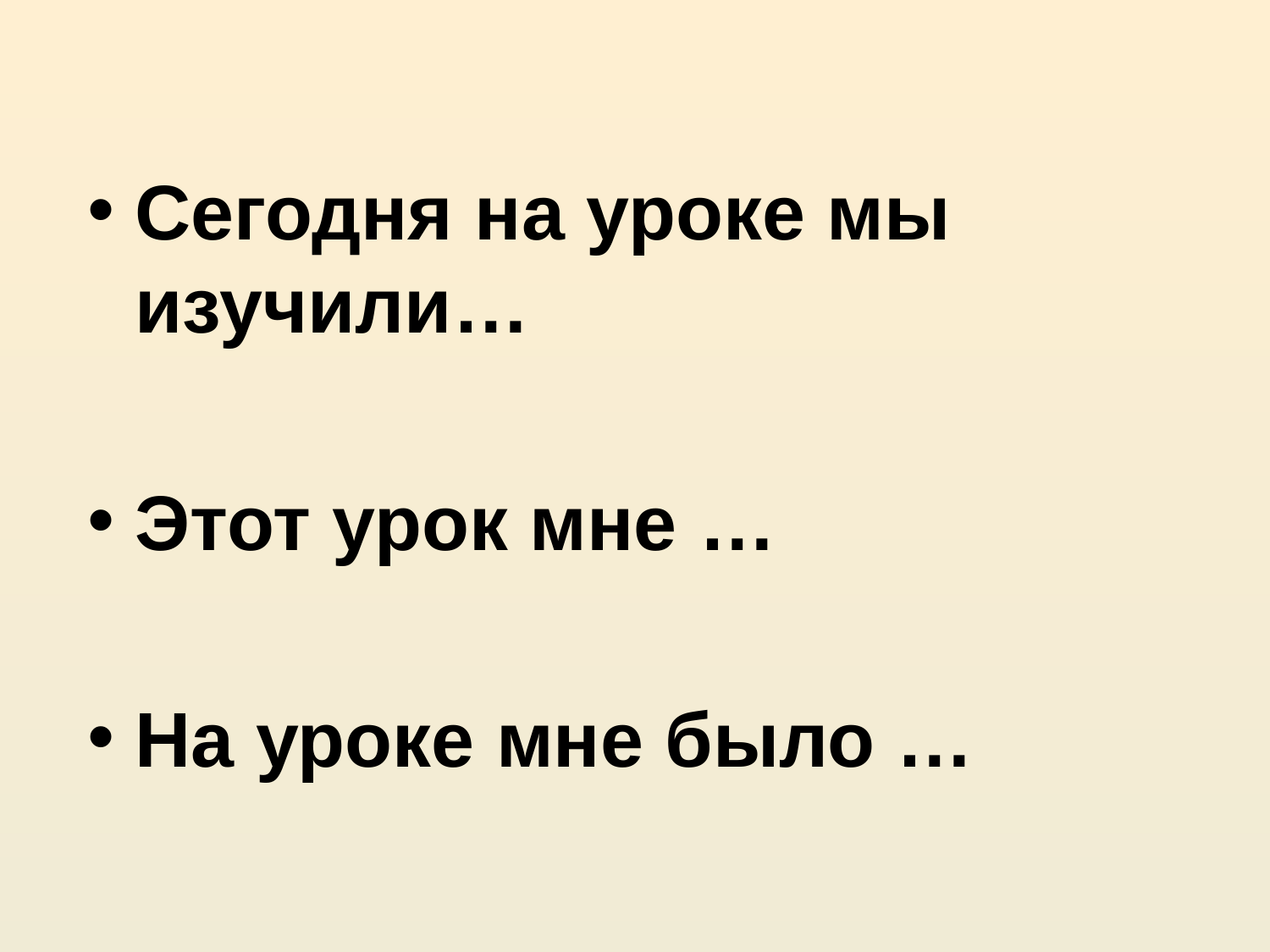

Сегодня на уроке мы изучили…

Этот урок мне …

На уроке мне было …